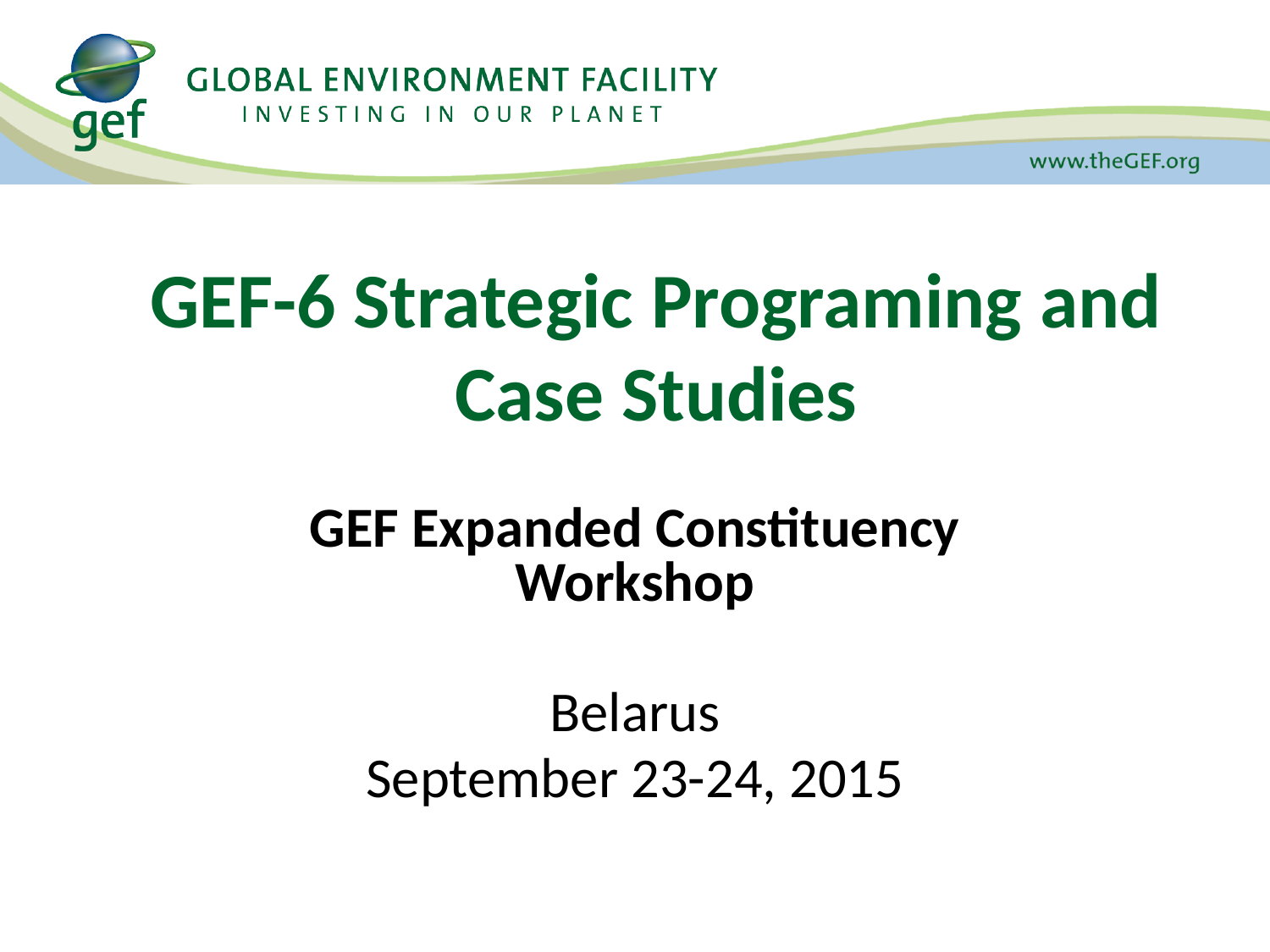

# GEF-6 Strategic Programing and Case Studies
GEF Expanded Constituency Workshop

Belarus
September 23-24, 2015